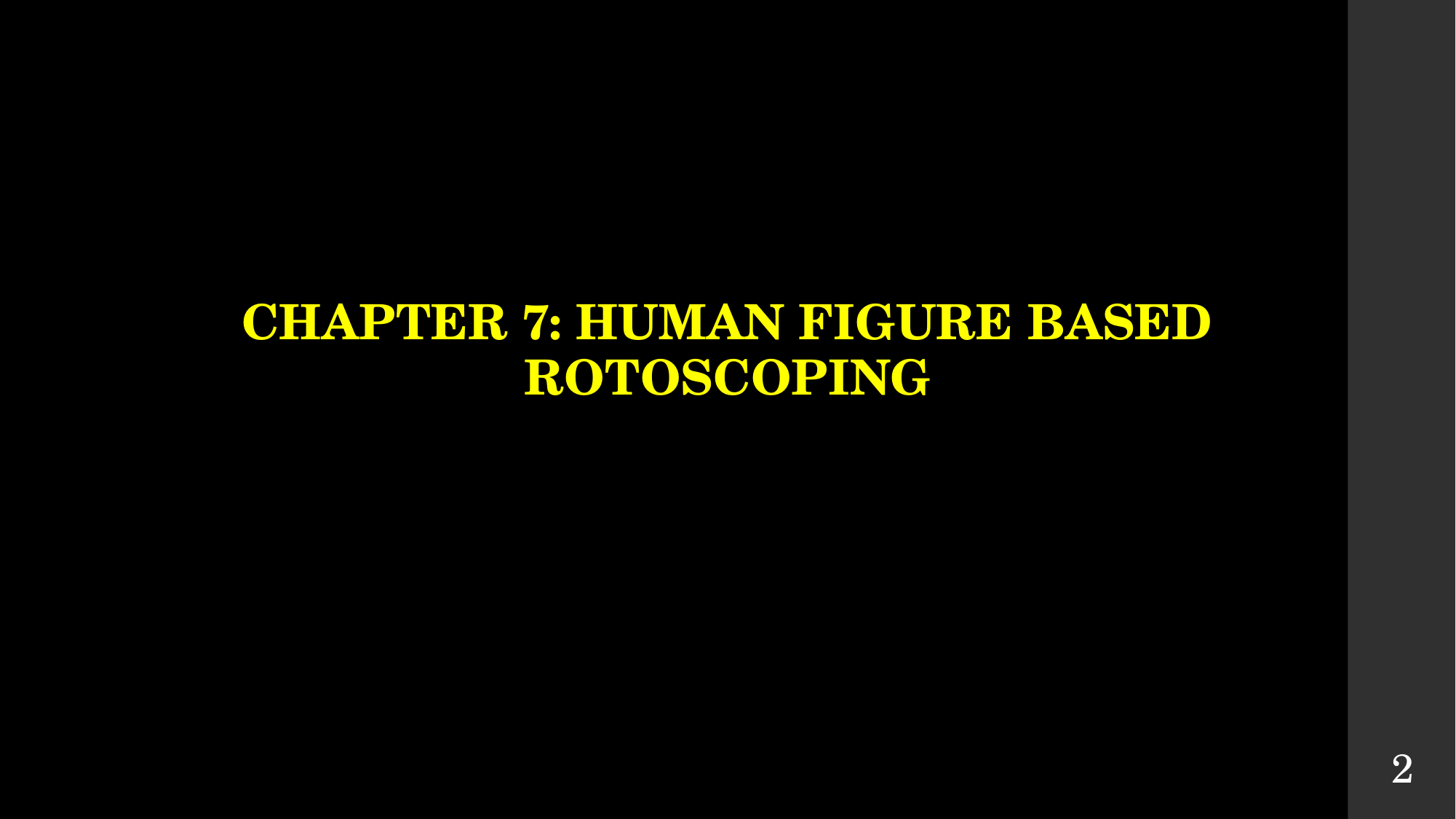

CHAPTER 7: HUMAN FIGURE BASED ROTOSCOPING
2